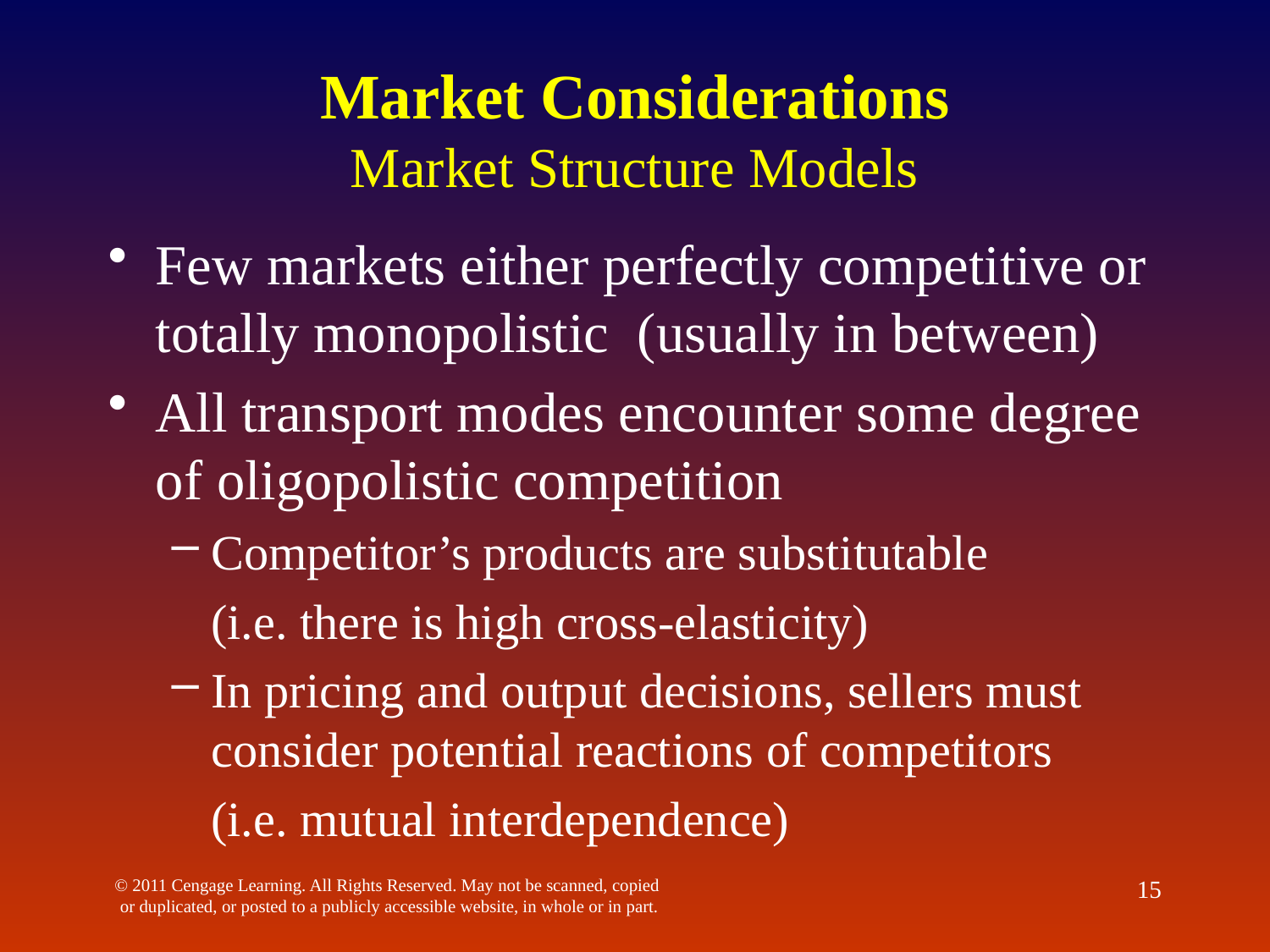

# Market Considerations Market Structure Models
Few markets either perfectly competitive or totally monopolistic  (usually in between)
All transport modes encounter some degree of oligopolistic competition
Competitor’s products are substitutable
	(i.e. there is high cross-elasticity)
In pricing and output decisions, sellers must consider potential reactions of competitors
	(i.e. mutual interdependence)

© 2011 Cengage Learning. All Rights Reserved. May not be scanned, copied   or duplicated, or posted to a publicly accessible website, in whole or in part.
15